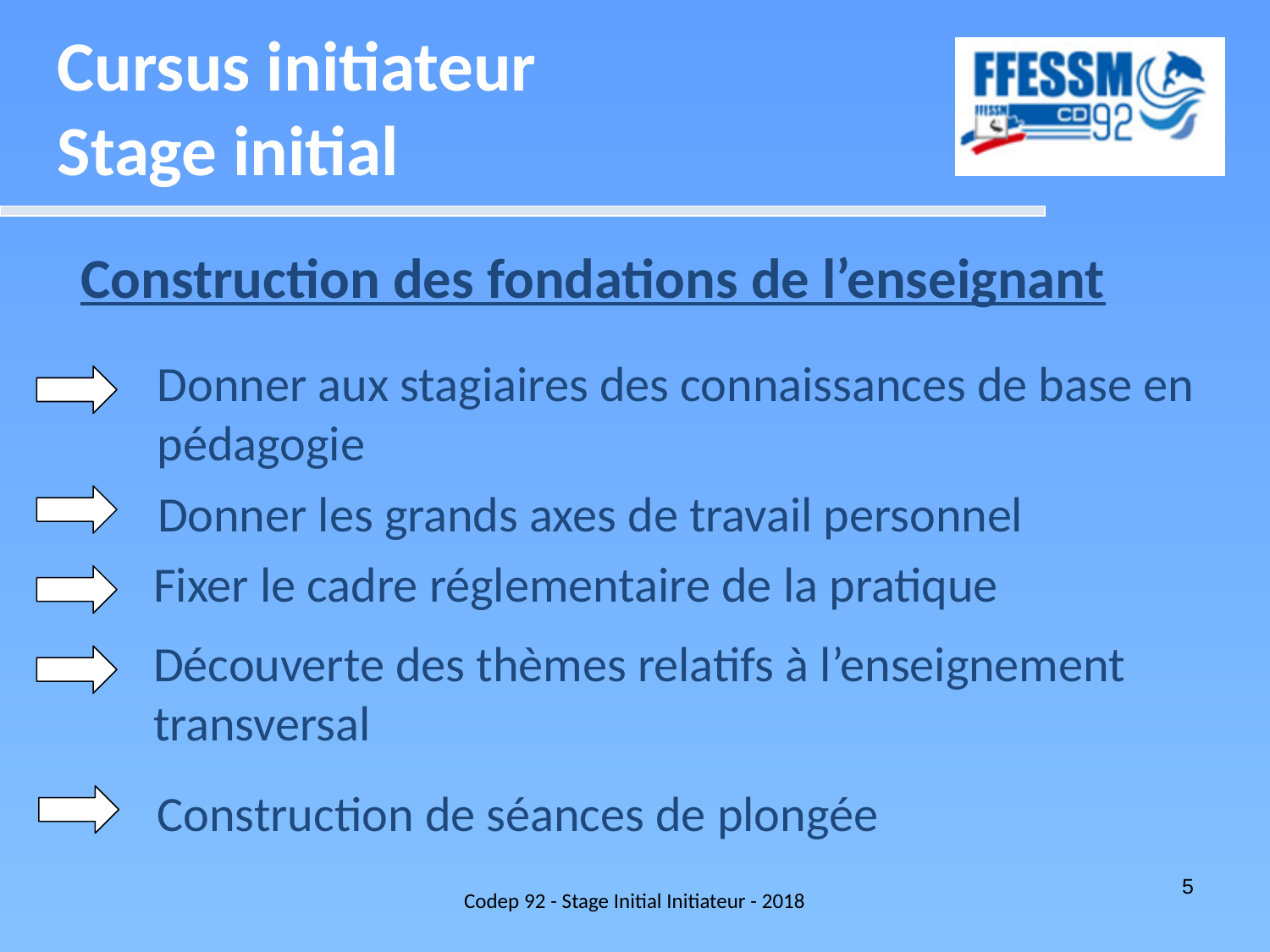

Cursus initiateur
Stage initial
Construction des fondations de l’enseignant
Donner aux stagiaires des connaissances de base en
pédagogie

Donner les grands axes de travail personnel

Fixer le cadre réglementaire de la pratique

Découverte des thèmes relatifs à l’enseignement
transversal

Construction de séances de plongée

Codep 92 - Stage Initial Initiateur - 2018
5